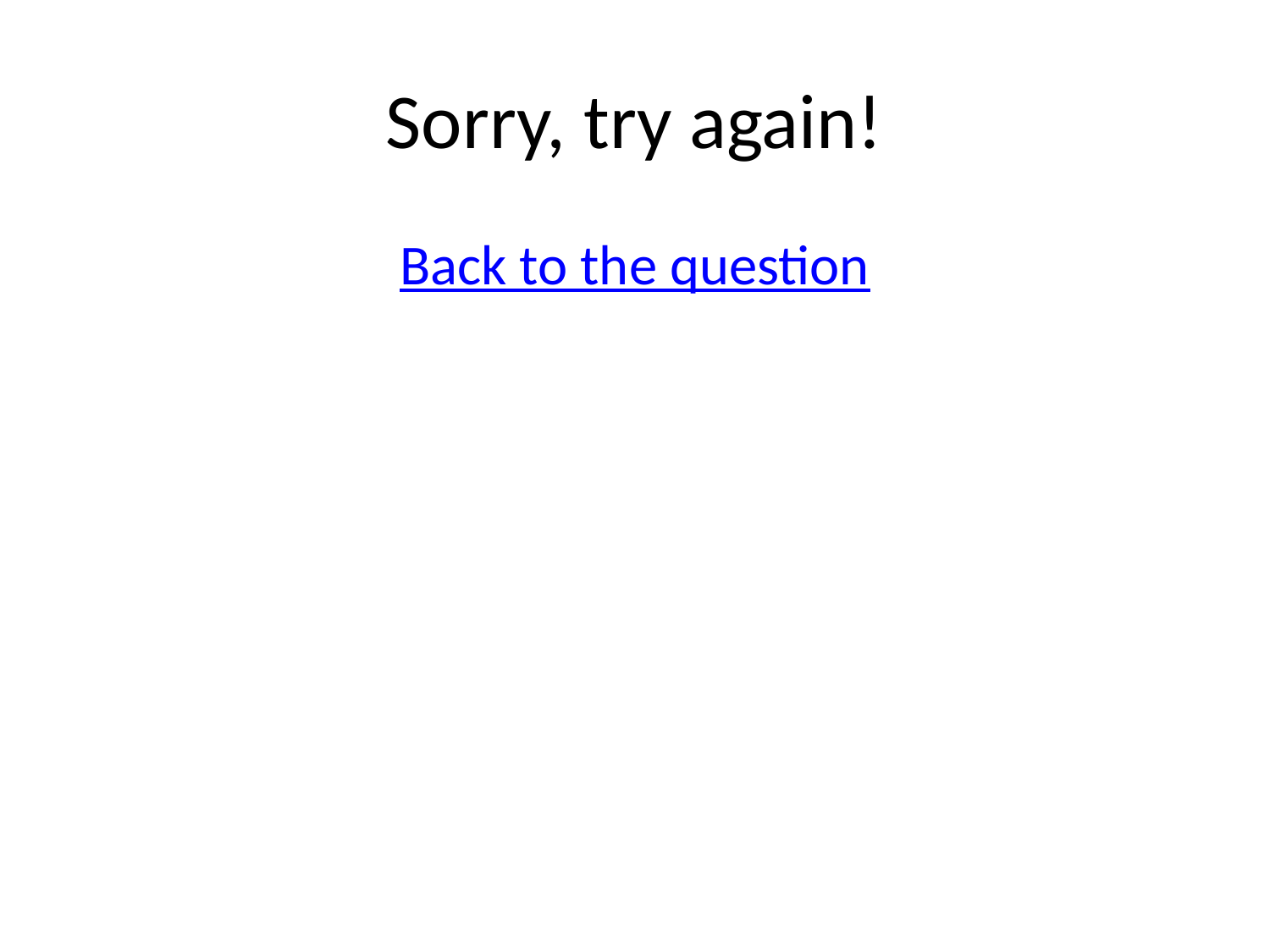

# Sorry, try again!
Back to the question